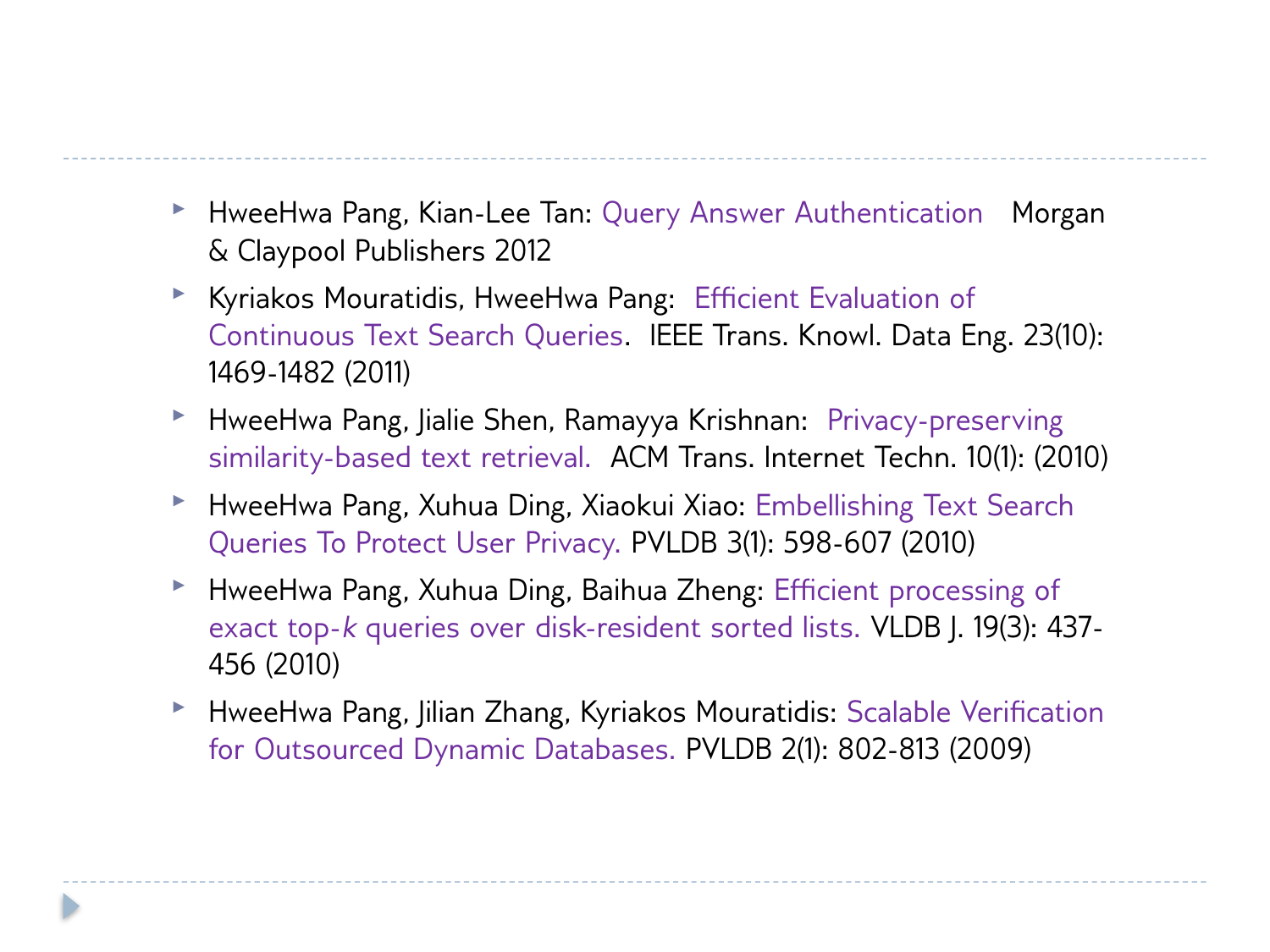

#
HweeHwa Pang, Kian-Lee Tan: Query Answer Authentication   Morgan & Claypool Publishers 2012
Kyriakos Mouratidis, HweeHwa Pang:  Efficient Evaluation of Continuous Text Search Queries.  IEEE Trans. Knowl. Data Eng. 23(10): 1469-1482 (2011)
HweeHwa Pang, Jialie Shen, Ramayya Krishnan:  Privacy-preserving similarity-based text retrieval.  ACM Trans. Internet Techn. 10(1): (2010)
HweeHwa Pang, Xuhua Ding, Xiaokui Xiao: Embellishing Text Search Queries To Protect User Privacy. PVLDB 3(1): 598-607 (2010)
HweeHwa Pang, Xuhua Ding, Baihua Zheng: Efficient processing of exact top-k queries over disk-resident sorted lists. VLDB J. 19(3): 437-456 (2010)
HweeHwa Pang, Jilian Zhang, Kyriakos Mouratidis: Scalable Verification for Outsourced Dynamic Databases. PVLDB 2(1): 802-813 (2009)